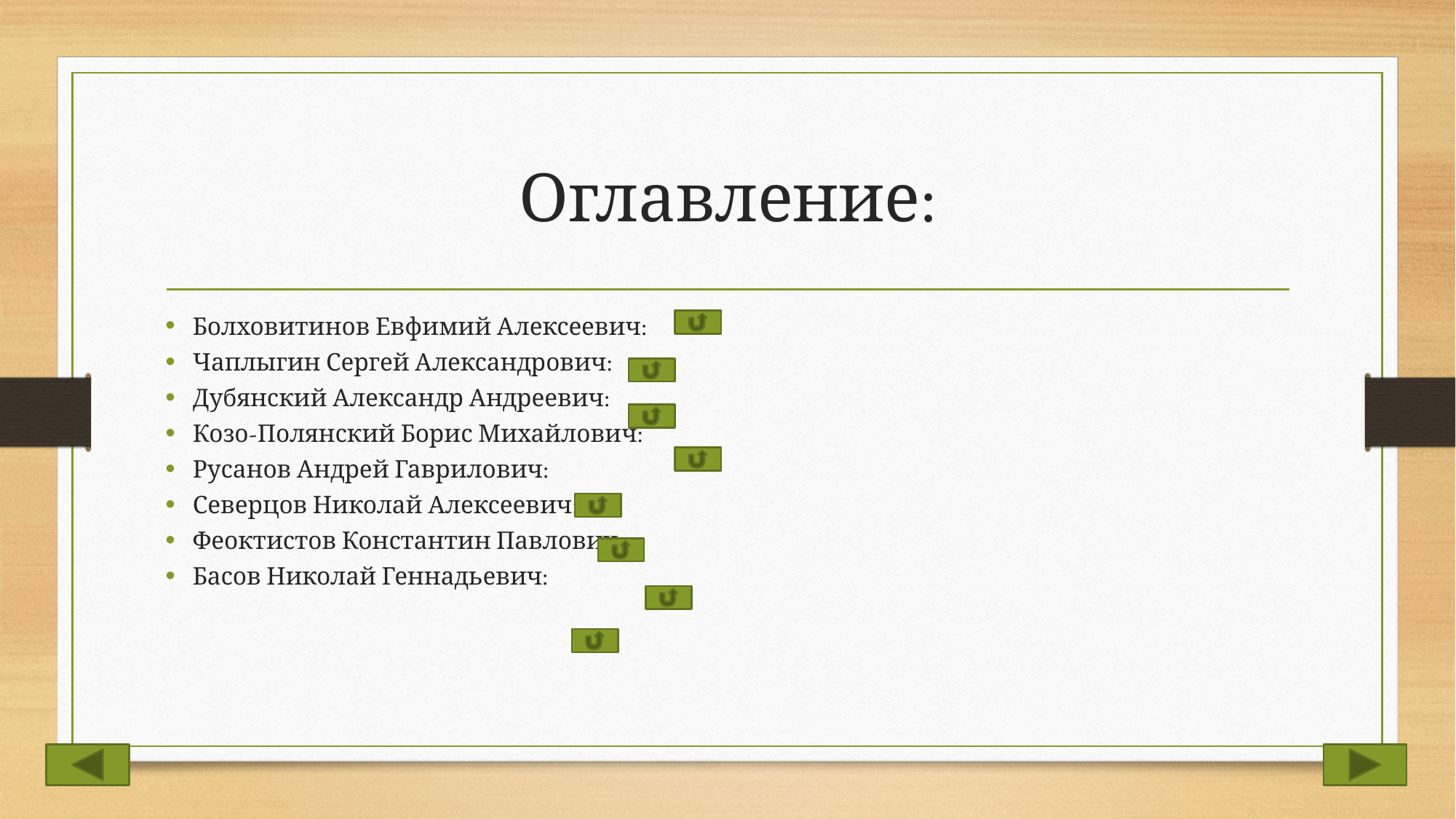

# Оглавление:
Болховитинов Евфимий Алексеевич:
Чаплыгин Сергей Александрович:
Дубянский Александр Андреевич:
Козо-Полянский Борис Михайлович:
Русанов Андрей Гаврилович:
Северцов Николай Алексеевич:
Феоктистов Константин Павлович:
Басов Николай Геннадьевич: